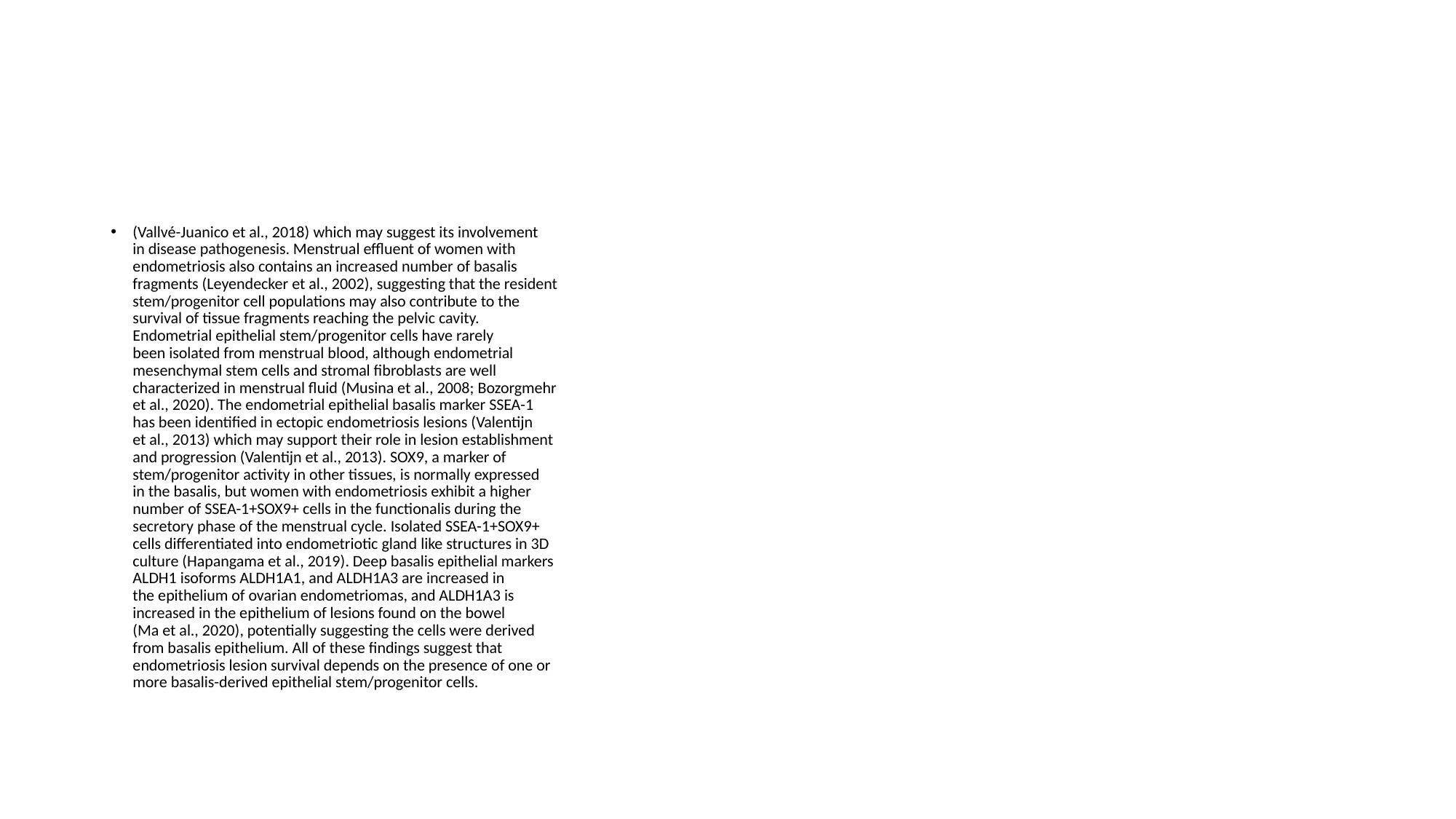

#
(Vallvé-Juanico et al., 2018) which may suggest its involvement
in disease pathogenesis. Menstrual effluent of women with
endometriosis also contains an increased number of basalis
fragments (Leyendecker et al., 2002), suggesting that the resident
stem/progenitor cell populations may also contribute to the
survival of tissue fragments reaching the pelvic cavity.
Endometrial epithelial stem/progenitor cells have rarely
been isolated from menstrual blood, although endometrial
mesenchymal stem cells and stromal fibroblasts are well
characterized in menstrual fluid (Musina et al., 2008; Bozorgmehr
et al., 2020). The endometrial epithelial basalis marker SSEA-1
has been identified in ectopic endometriosis lesions (Valentijn
et al., 2013) which may support their role in lesion establishment
and progression (Valentijn et al., 2013). SOX9, a marker of
stem/progenitor activity in other tissues, is normally expressed
in the basalis, but women with endometriosis exhibit a higher
number of SSEA-1+SOX9+ cells in the functionalis during the
secretory phase of the menstrual cycle. Isolated SSEA-1+SOX9+
cells differentiated into endometriotic gland like structures in 3D
culture (Hapangama et al., 2019). Deep basalis epithelial markers
ALDH1 isoforms ALDH1A1, and ALDH1A3 are increased in
the epithelium of ovarian endometriomas, and ALDH1A3 is
increased in the epithelium of lesions found on the bowel
(Ma et al., 2020), potentially suggesting the cells were derived
from basalis epithelium. All of these findings suggest that
endometriosis lesion survival depends on the presence of one or
more basalis-derived epithelial stem/progenitor cells.